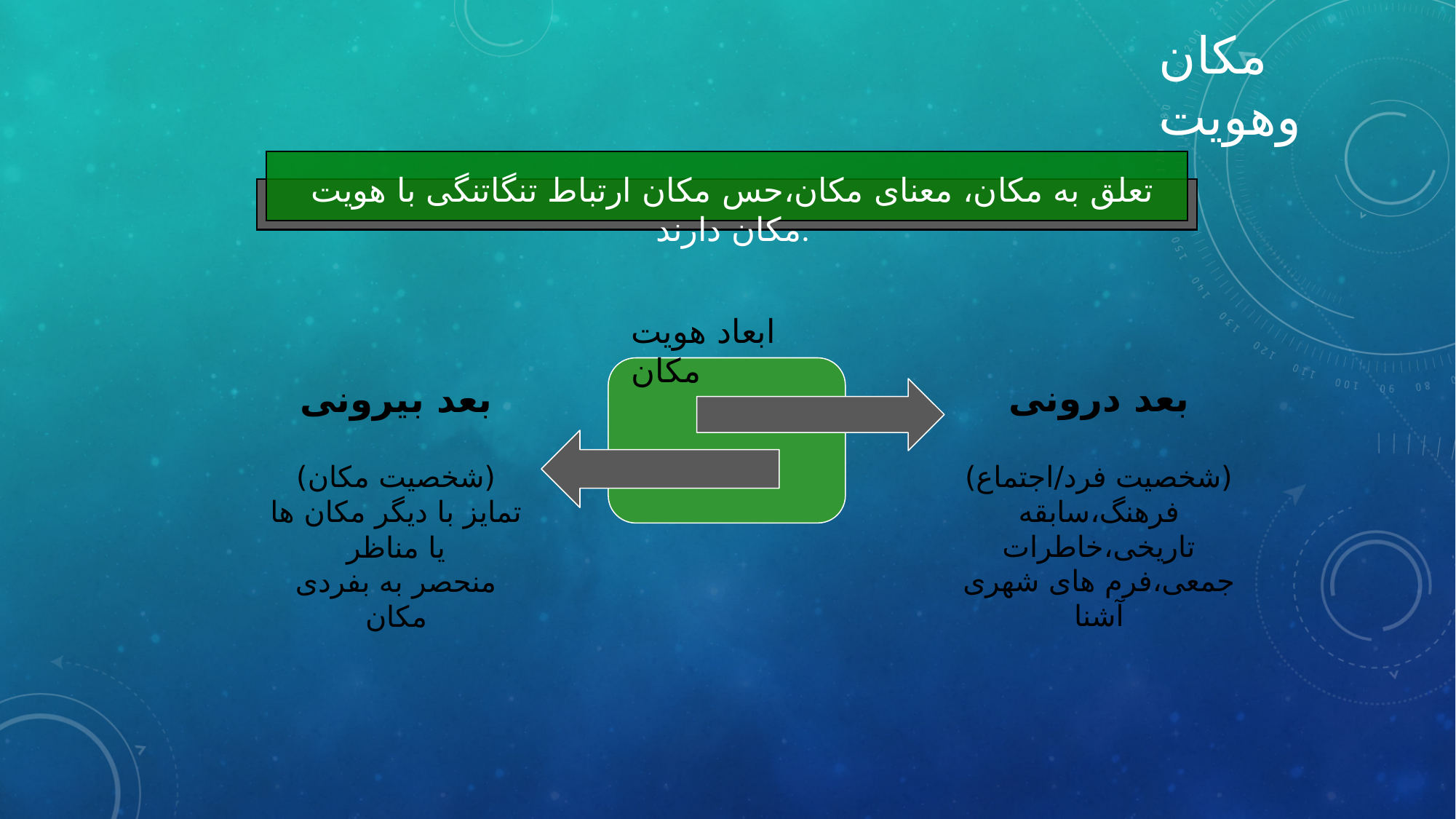

مکان وهویت

تعلق به مکان، معنای مکان،حس مکان ارتباط تنگاتنگی با هویت مکان دارند.

ابعاد هویت مکان

بعد درونی

(شخصیت فرد/اجتماع)
فرهنگ،سابقه تاریخی،خاطرات جمعی،فرم های شهری آشنا
بعد بیرونی

(شخصیت مکان)
تمایز با دیگر مکان ها یا مناظر
منحصر به بفردی مکان